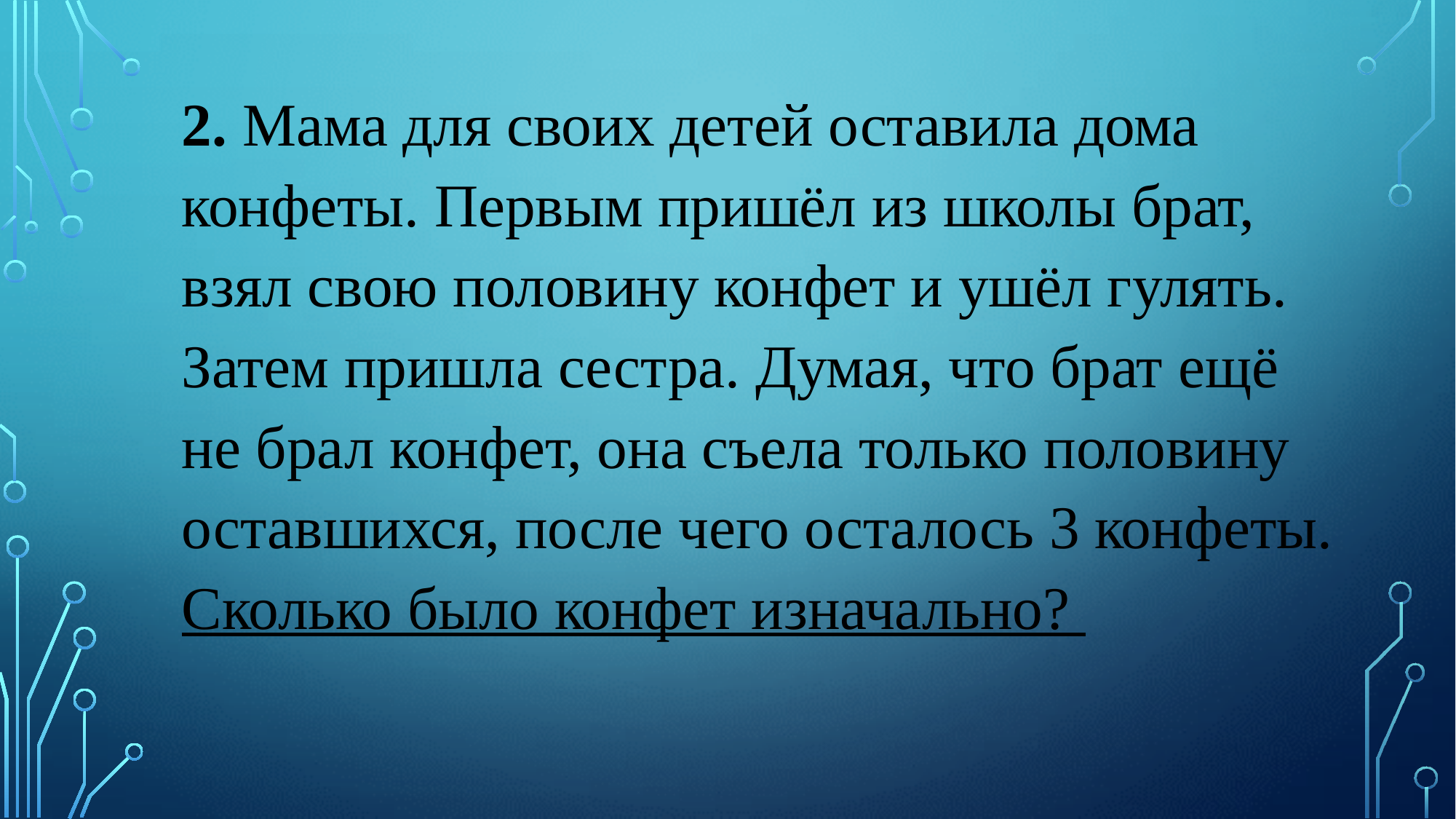

2. Мама для своих детей оставила дома конфеты. Первым пришёл из школы брат, взял свою половину конфет и ушёл гулять. Затем пришла сестра. Думая, что брат ещё не брал конфет, она съела только половину оставшихся, после чего осталось 3 конфеты. Сколько было конфет изначально?